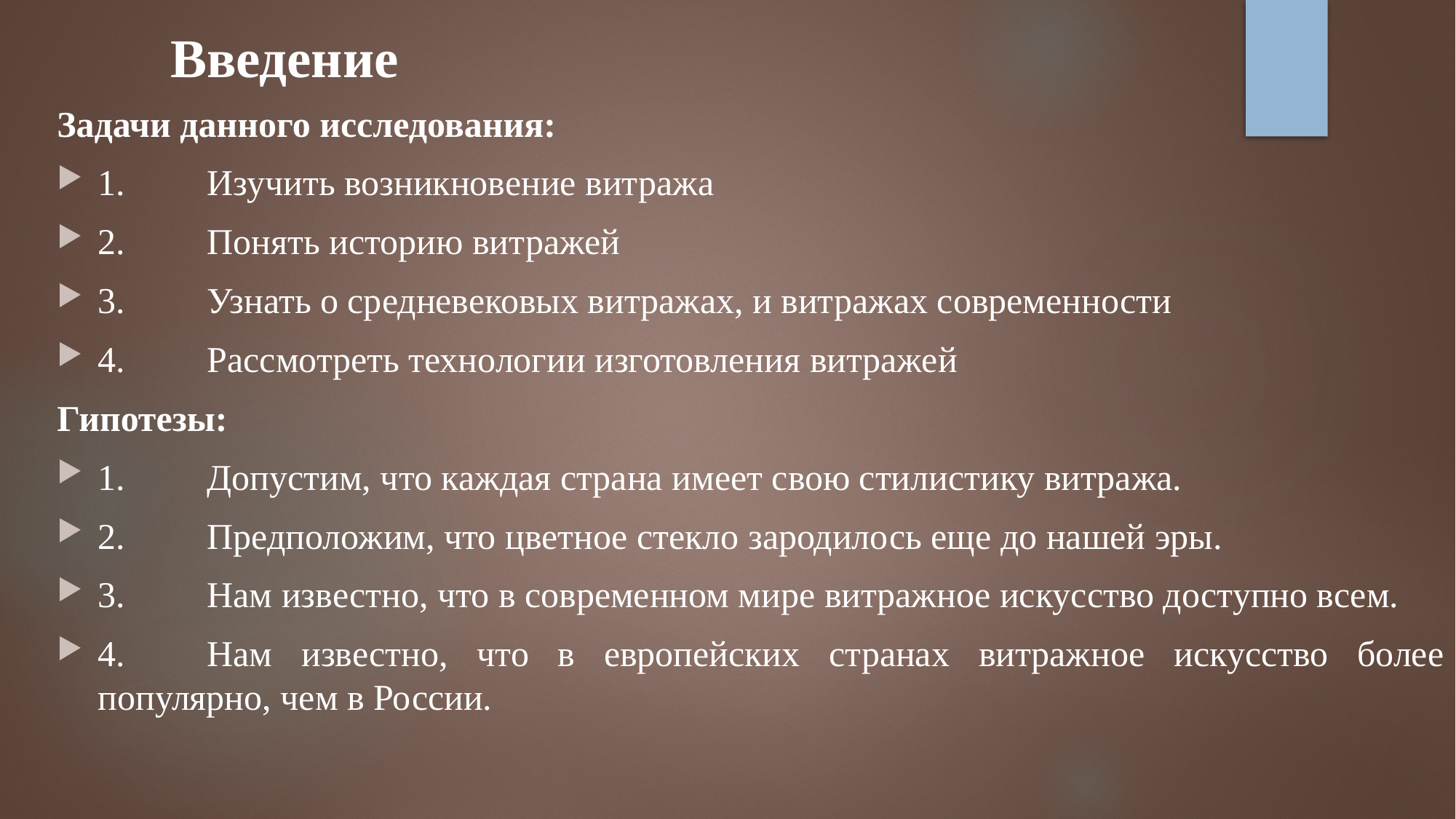

Введение
Задачи данного исследования:
1.	Изучить возникновение витража
2.	Понять историю витражей
3.	Узнать о средневековых витражах, и витражах современности
4.	Рассмотреть технологии изготовления витражей
Гипотезы:
1.	Допустим, что каждая страна имеет свою стилистику витража.
2.	Предположим, что цветное стекло зародилось еще до нашей эры.
3.	Нам известно, что в современном мире витражное искусство доступно всем.
4.	Нам известно, что в европейских странах витражное искусство более популярно, чем в России.